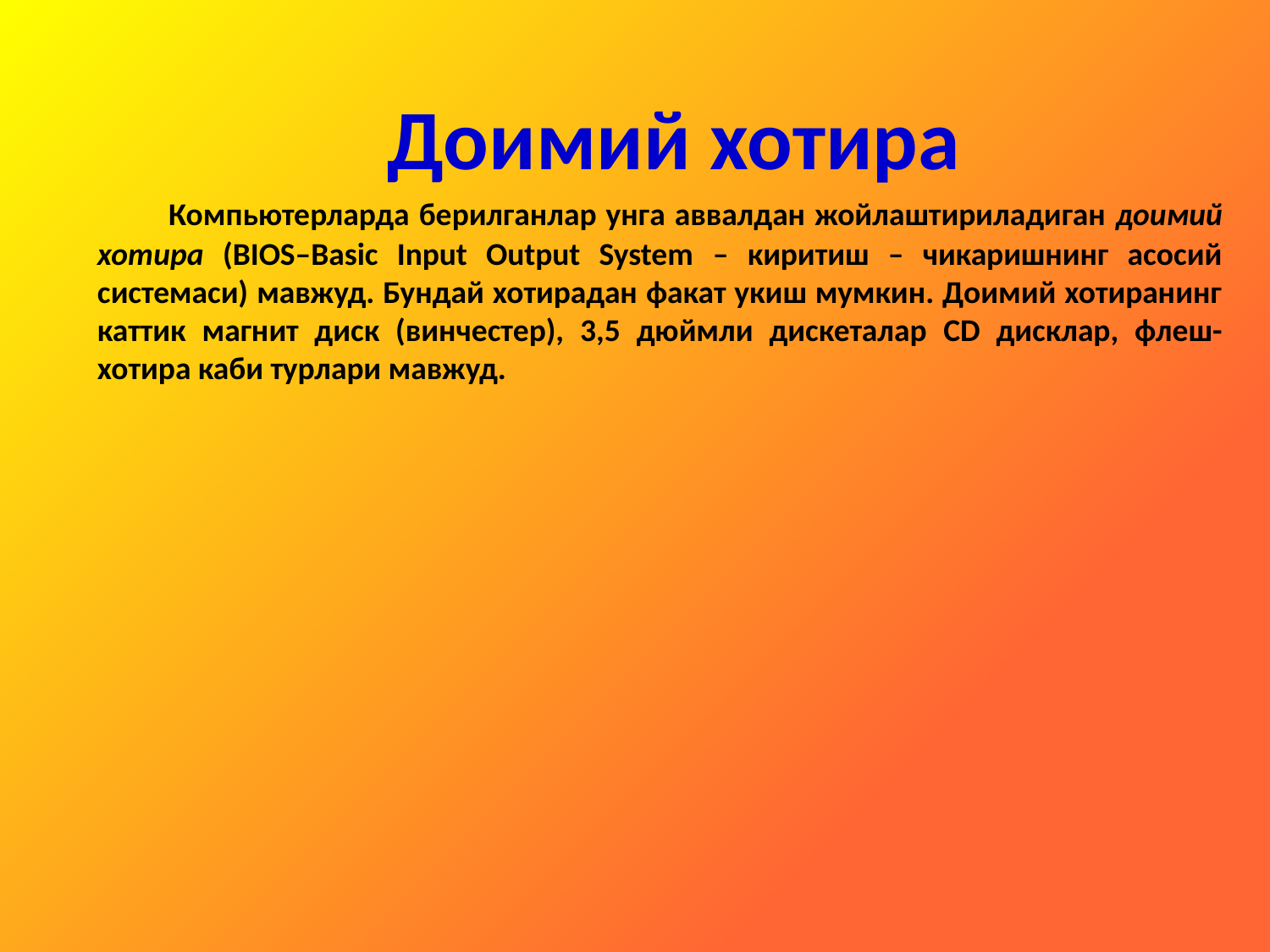

# Доимий хотира
      Компьютерларда берилганлар унга аввалдан жойлаштириладиган доимий хотира (BIOS–Basic Input Output System – киритиш – чикаришнинг асосий системаси) мавжуд. Бундай хотирадан факат укиш мумкин. Доимий хотиранинг каттик магнит диск (винчестер), 3,5 дюймли дискеталар CD дисклар, флеш-хотира каби турлари мавжуд.